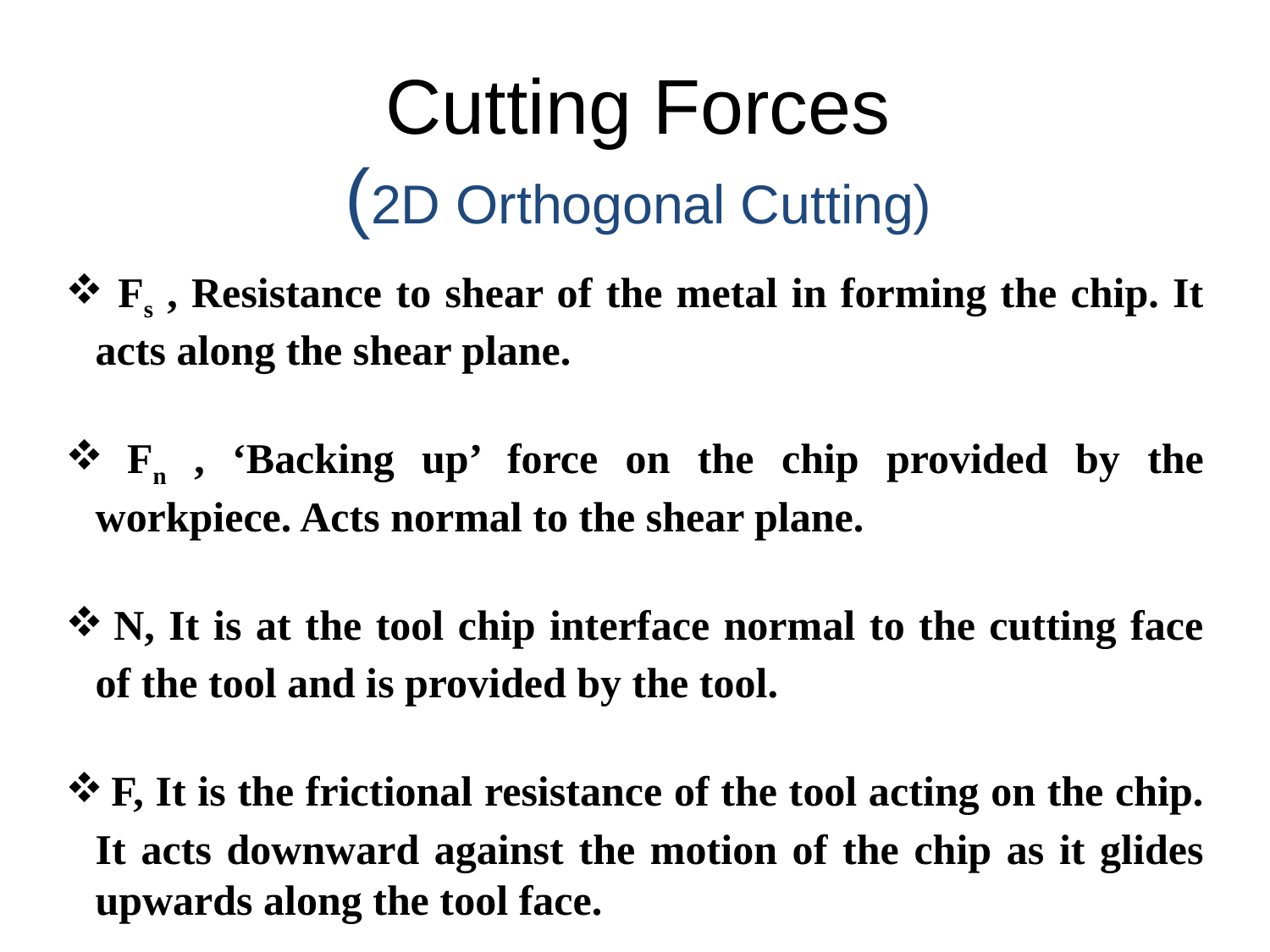

Cutting Forces
(2D Orthogonal Cutting)
 Fs , Resistance to shear of the metal in forming the chip. It acts along the shear plane.

 Fn , ‘Backing up’ force on the chip provided by the workpiece. Acts normal to the shear plane.

 N, It is at the tool chip interface normal to the cutting face of the tool and is provided by the tool.

 F, It is the frictional resistance of the tool acting on the chip. It acts downward against the motion of the chip as it glides upwards along the tool face.